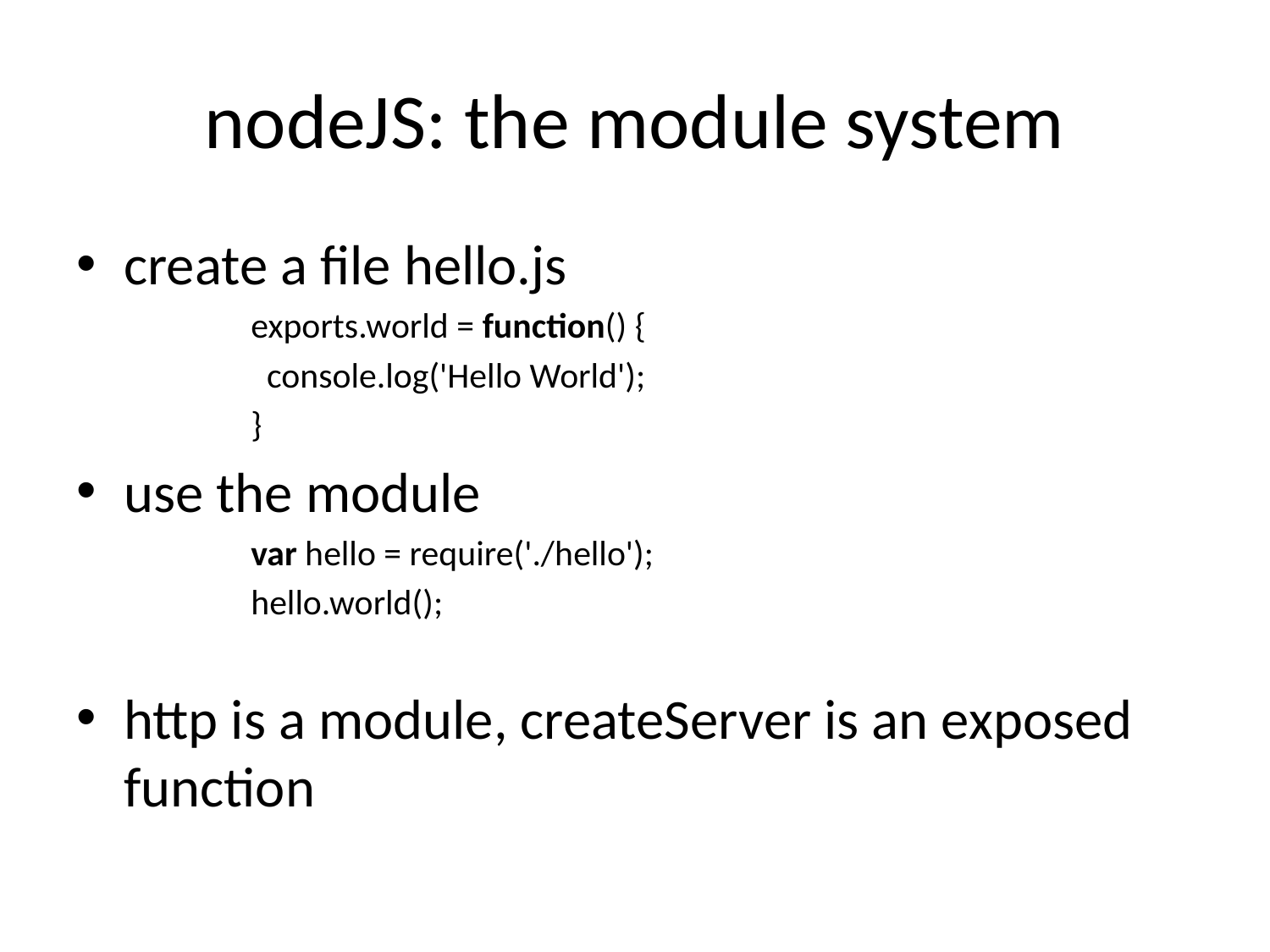

# nodeJS: the module system
create a file hello.js
exports.world = function() {
  console.log('Hello World');
}
use the module
var hello = require('./hello');
hello.world();

http is a module, createServer is an exposed function